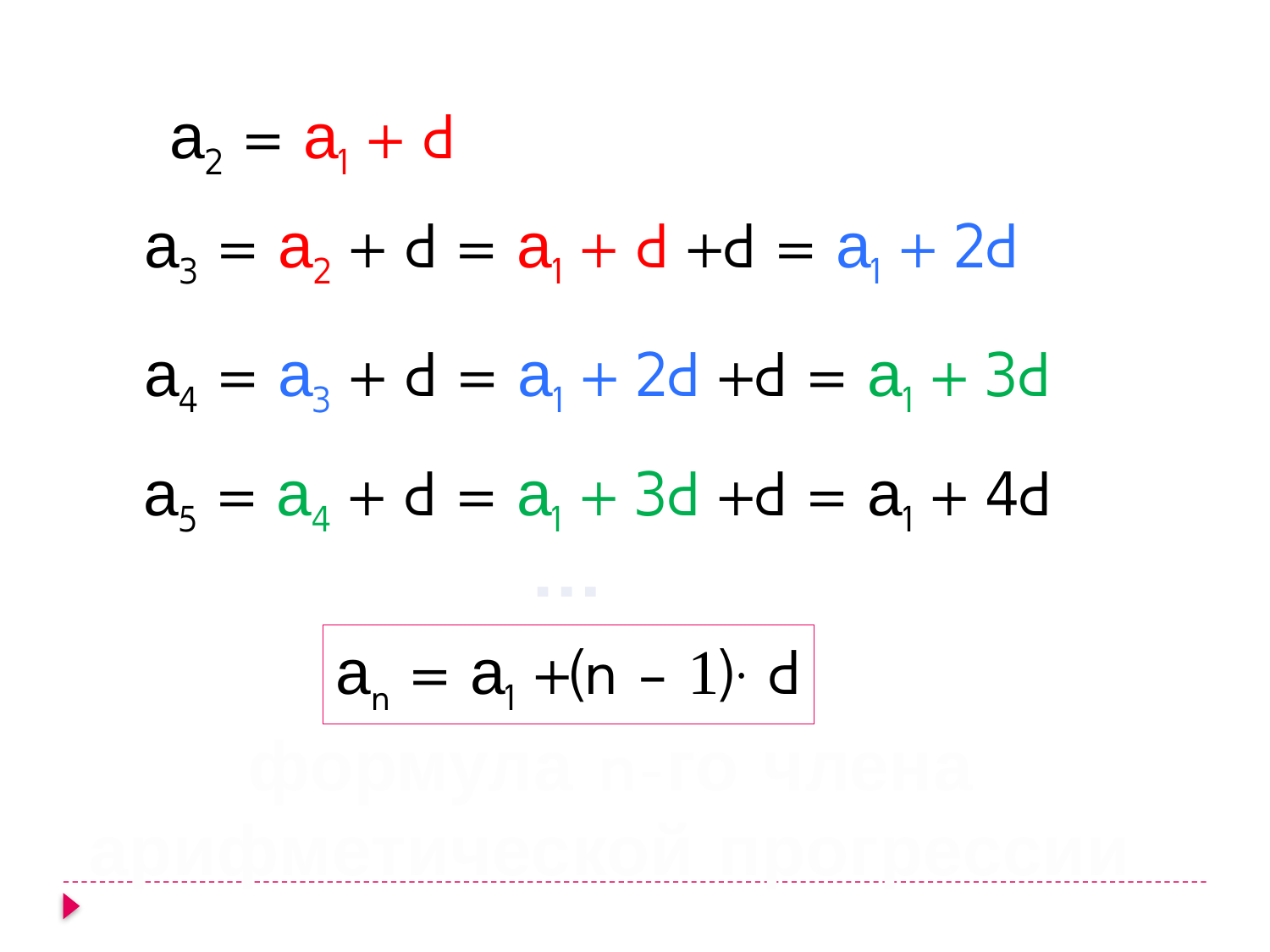

а2 = а1 + d
а3 = а2 + d = а1 + d +d = а1 + 2d
а4 = а3 + d = а1 + 2d +d = а1 + 3d
а5 = а4 + d = а1 + 3d +d = а1 + 4d
…
аn = а1 +(n – 1)· d
формула n-го члена
арифметической прогрессии